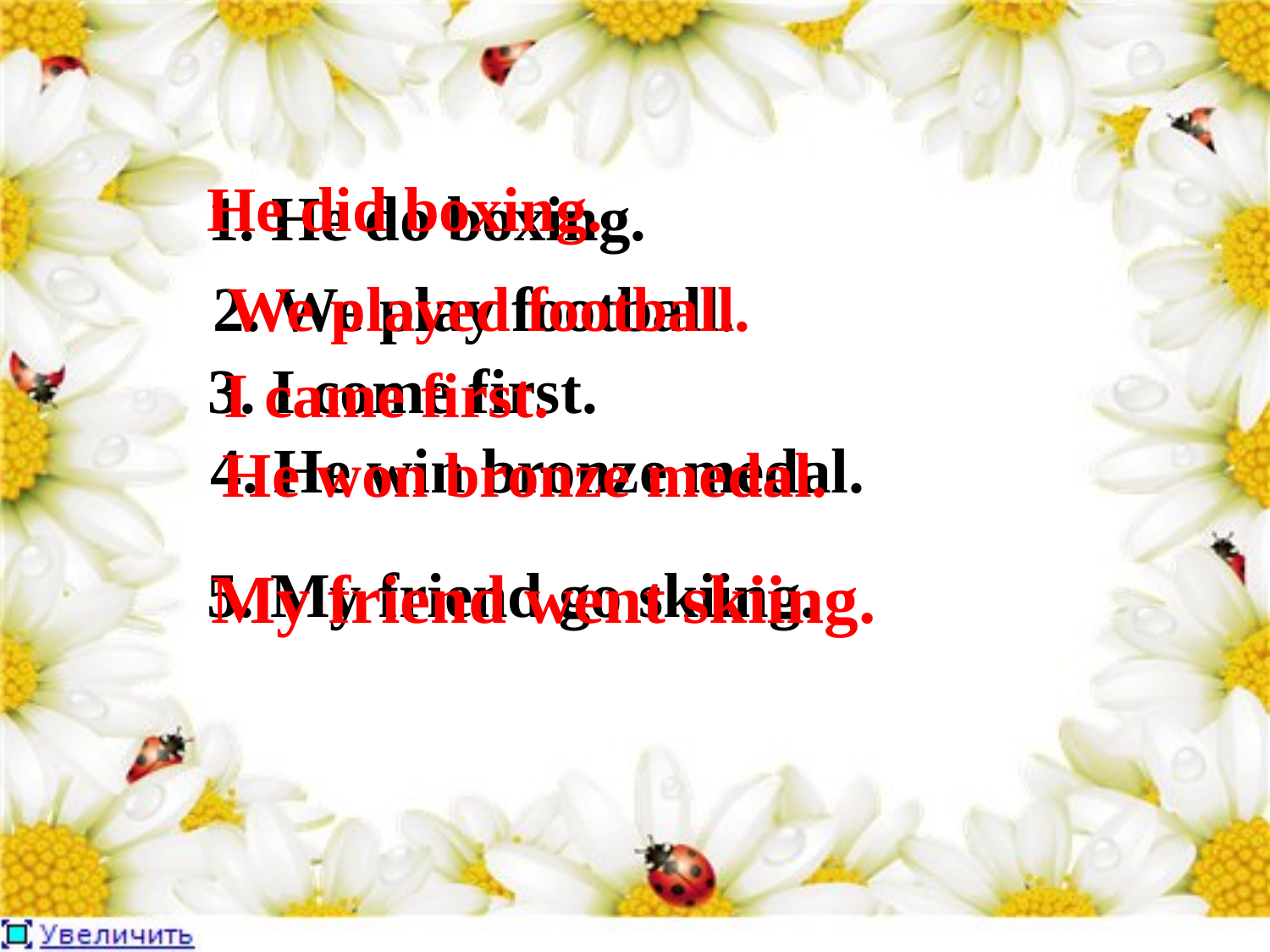

He did boxing.
# 1. He do boxing.
 We played football.
2. We play football.
3. I come first.
 I came first.
4. He win bronze medal.
 He won bronze medal.
5. My friend go skiing.
 My friend went skiing.